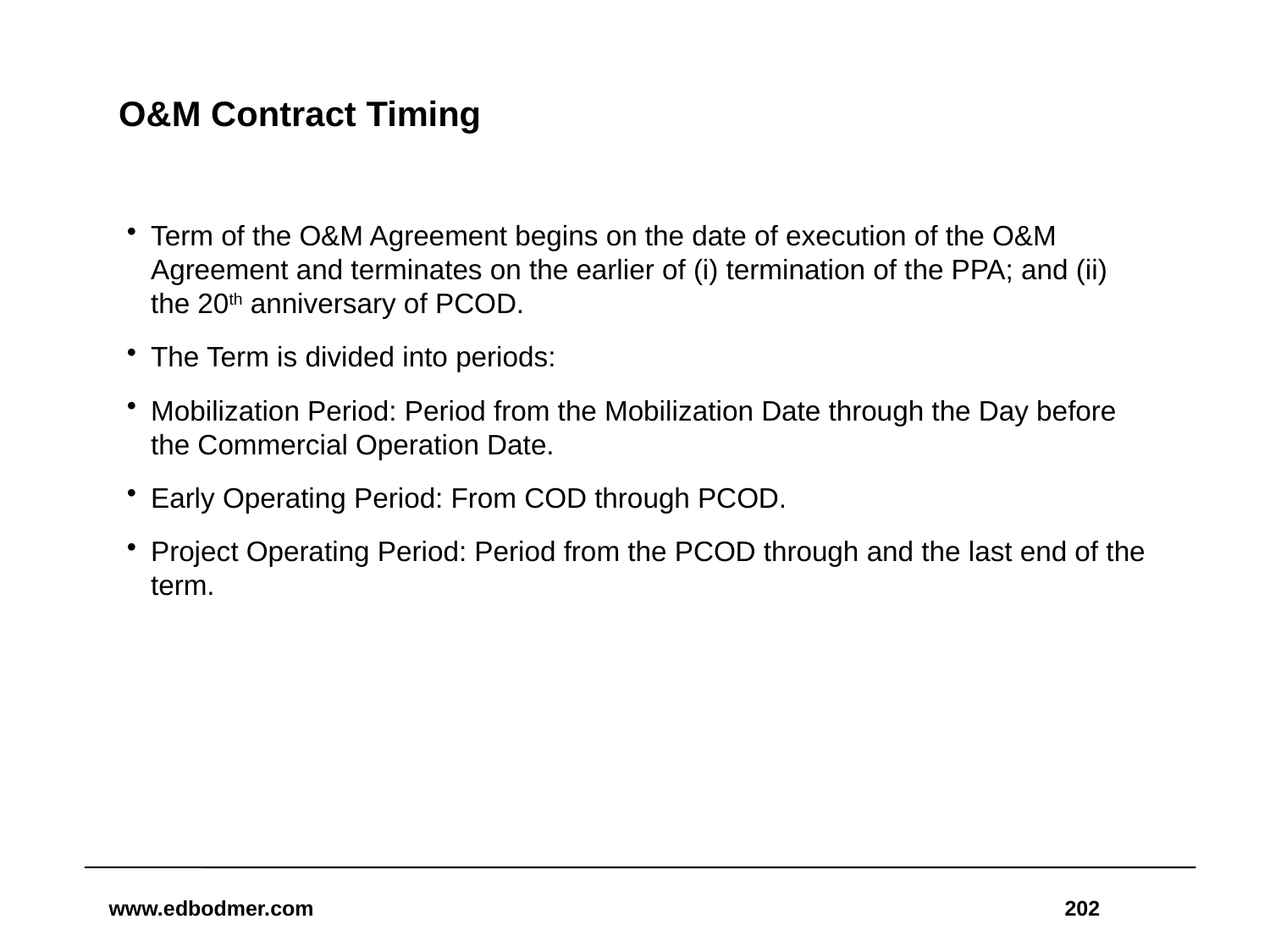

# O&M Contract Timing
Term of the O&M Agreement begins on the date of execution of the O&M Agreement and terminates on the earlier of (i) termination of the PPA; and (ii) the 20th anniversary of PCOD.
The Term is divided into periods:
Mobilization Period: Period from the Mobilization Date through the Day before the Commercial Operation Date.
Early Operating Period: From COD through PCOD.
Project Operating Period: Period from the PCOD through and the last end of the term.